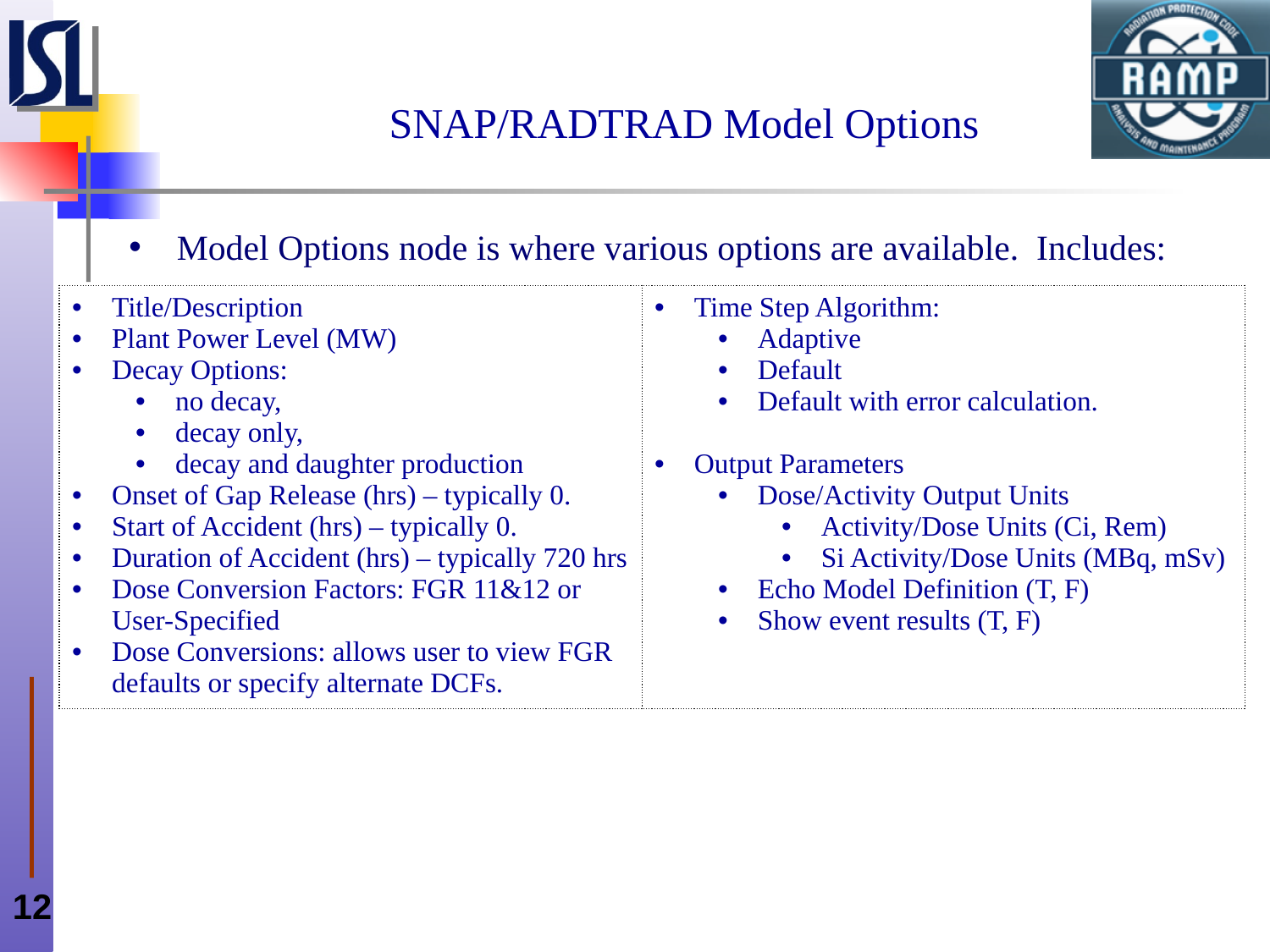

# SNAP/RADTRAD Model Options
Model Options node is where various options are available.  Includes:

| Title/Description Plant Power Level (MW) Decay Options: no decay, decay only, decay and daughter production Onset of Gap Release (hrs) – typically 0. Start of Accident (hrs) – typically 0. Duration of Accident (hrs) – typically 720 hrs Dose Conversion Factors: FGR 11&12 or User-Specified Dose Conversions: allows user to view FGR defaults or specify alternate DCFs. | Time Step Algorithm: Adaptive Default Default with error calculation. Output Parameters Dose/Activity Output Units Activity/Dose Units (Ci, Rem) Si Activity/Dose Units (MBq, mSv) Echo Model Definition (T, F) Show event results (T, F) |
| --- | --- |